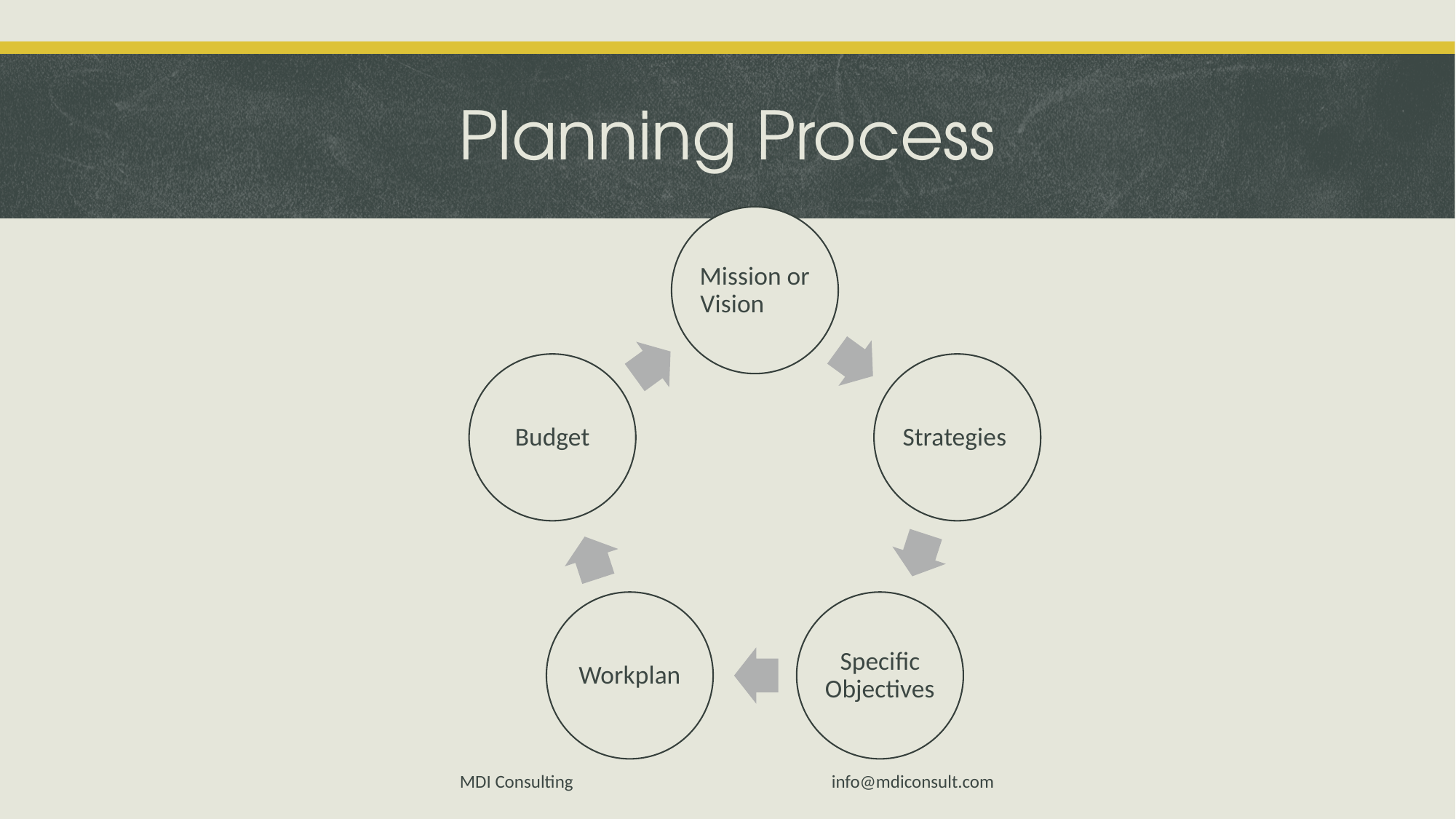

# Planning Process
Mission or Vision

Strategies

Specific Objectives

Workplan

Budget

MDI Consulting                                                              info@mdiconsult.com